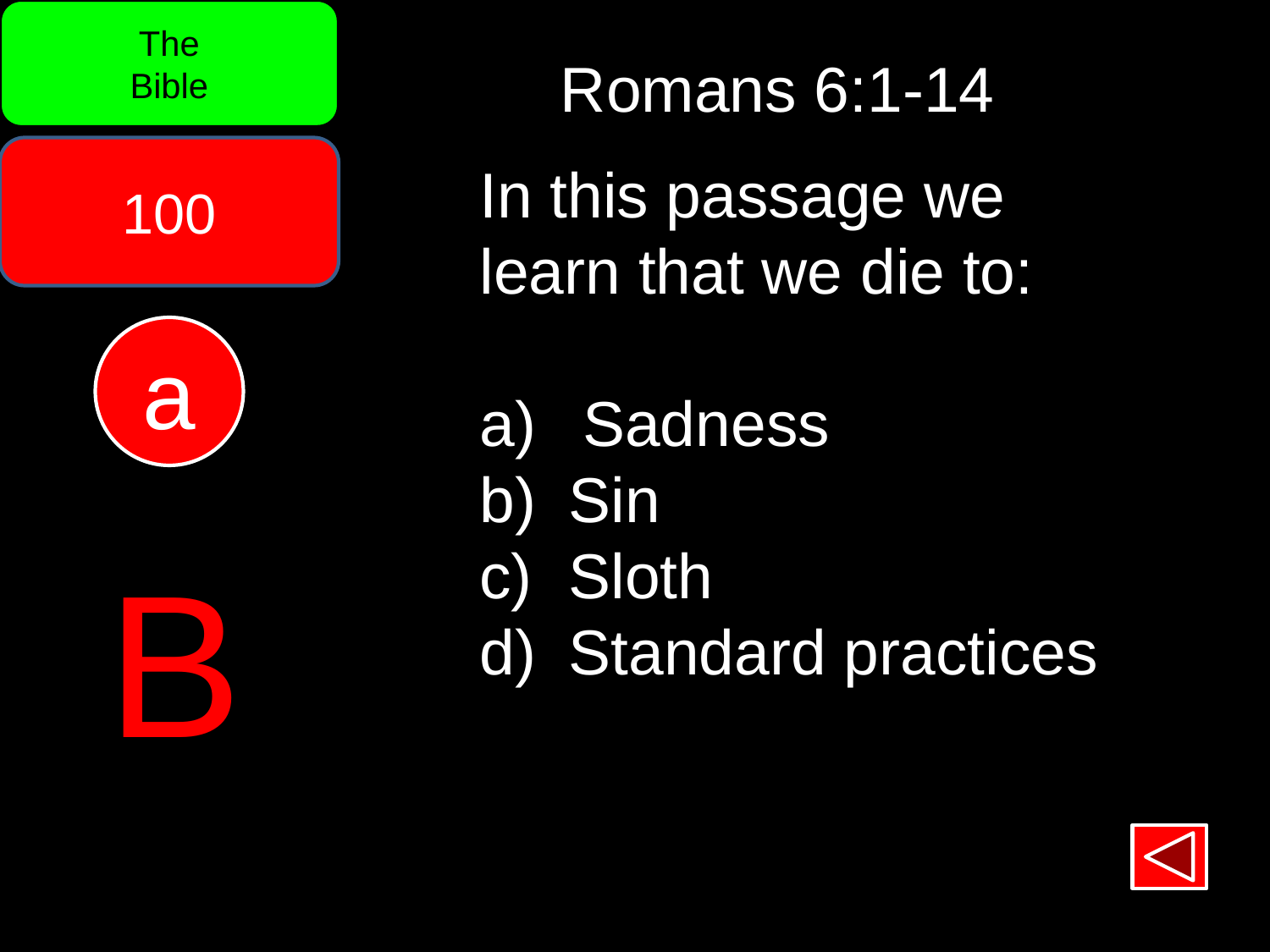

The
Bible
Romans 6:1-14
100
In this passage we
learn that we die to:

Sadness
 Sin
 Sloth
 Standard practices
a
B